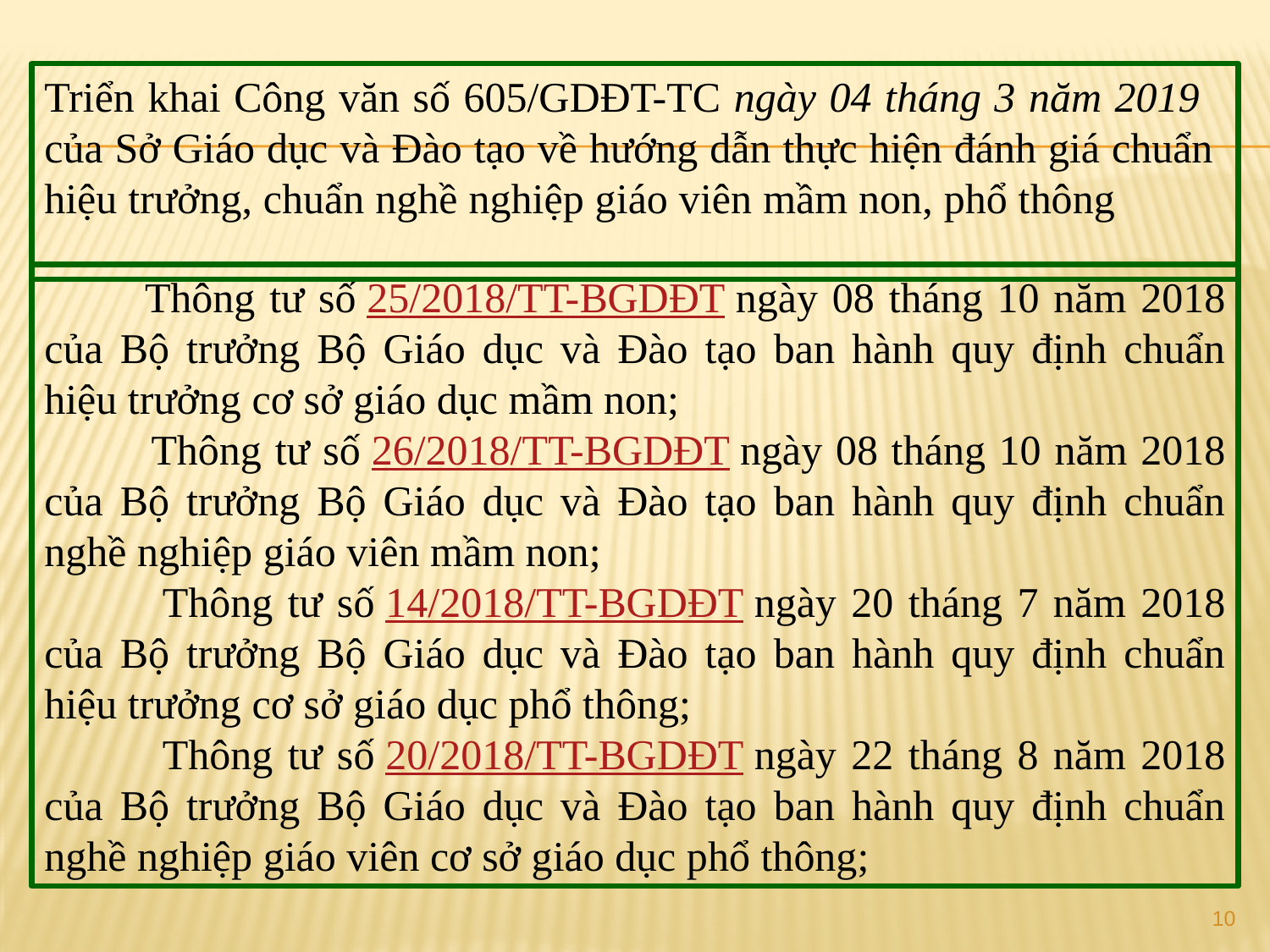

Triển khai Công văn số 605/GDĐT-TC ngày 04 tháng 3 năm 2019   của Sở Giáo dục và Đào tạo về hướng dẫn thực hiện đánh giá chuẩn  hiệu trưởng, chuẩn nghề nghiệp giáo viên mầm non, phổ thông
        Thông tư số 25/2018/TT-BGDĐT ngày 08 tháng 10 năm 2018 của Bộ trưởng Bộ Giáo dục và Đào tạo ban hành quy định chuẩn hiệu trưởng cơ sở giáo dục mầm non;
        Thông tư số 26/2018/TT-BGDĐT ngày 08 tháng 10 năm 2018 của Bộ trưởng Bộ Giáo dục và Đào tạo ban hành quy định chuẩn nghề nghiệp giáo viên mầm non;
        Thông tư số 14/2018/TT-BGDĐT ngày 20 tháng 7 năm 2018 của Bộ trưởng Bộ Giáo dục và Đào tạo ban hành quy định chuẩn hiệu trưởng cơ sở giáo dục phổ thông;
        Thông tư số 20/2018/TT-BGDĐT ngày 22 tháng 8 năm 2018 của Bộ trưởng Bộ Giáo dục và Đào tạo ban hành quy định chuẩn nghề nghiệp giáo viên cơ sở giáo dục phổ thông;
10